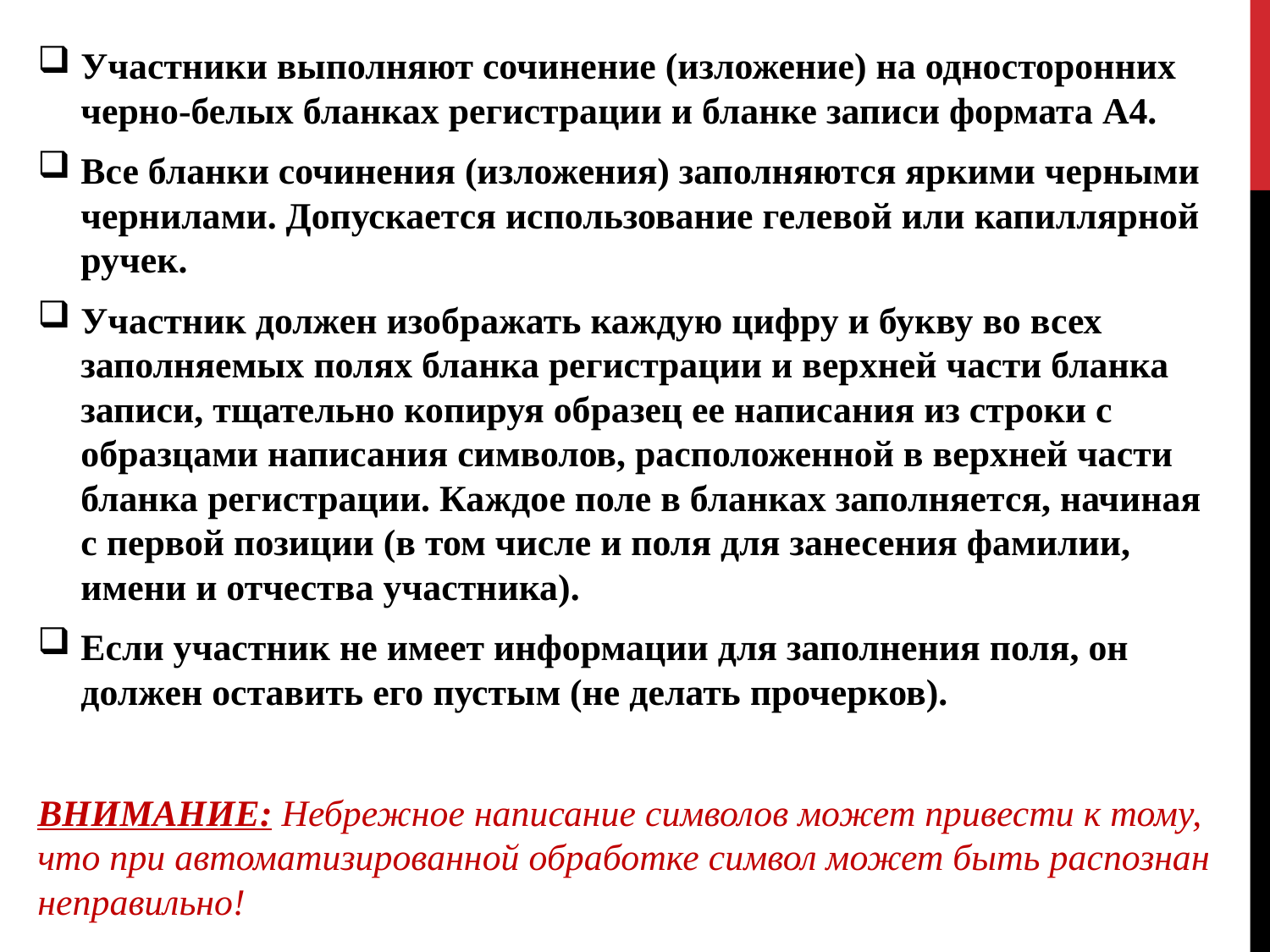

Участники выполняют сочинение (изложение) на односторонних черно-белых бланках регистрации и бланке записи формата А4.
Все бланки сочинения (изложения) заполняются яркими черными чернилами. Допускается использование гелевой или капиллярной ручек.
Участник должен изображать каждую цифру и букву во всех заполняемых полях бланка регистрации и верхней части бланка записи, тщательно копируя образец ее написания из строки с образцами написания символов, расположенной в верхней части бланка регистрации. Каждое поле в бланках заполняется, начиная с первой позиции (в том числе и поля для занесения фамилии, имени и отчества участника).
Если участник не имеет информации для заполнения поля, он должен оставить его пустым (не делать прочерков).

ВНИМАНИЕ: Небрежное написание символов может привести к тому, что при автоматизированной обработке символ может быть распознан неправильно!